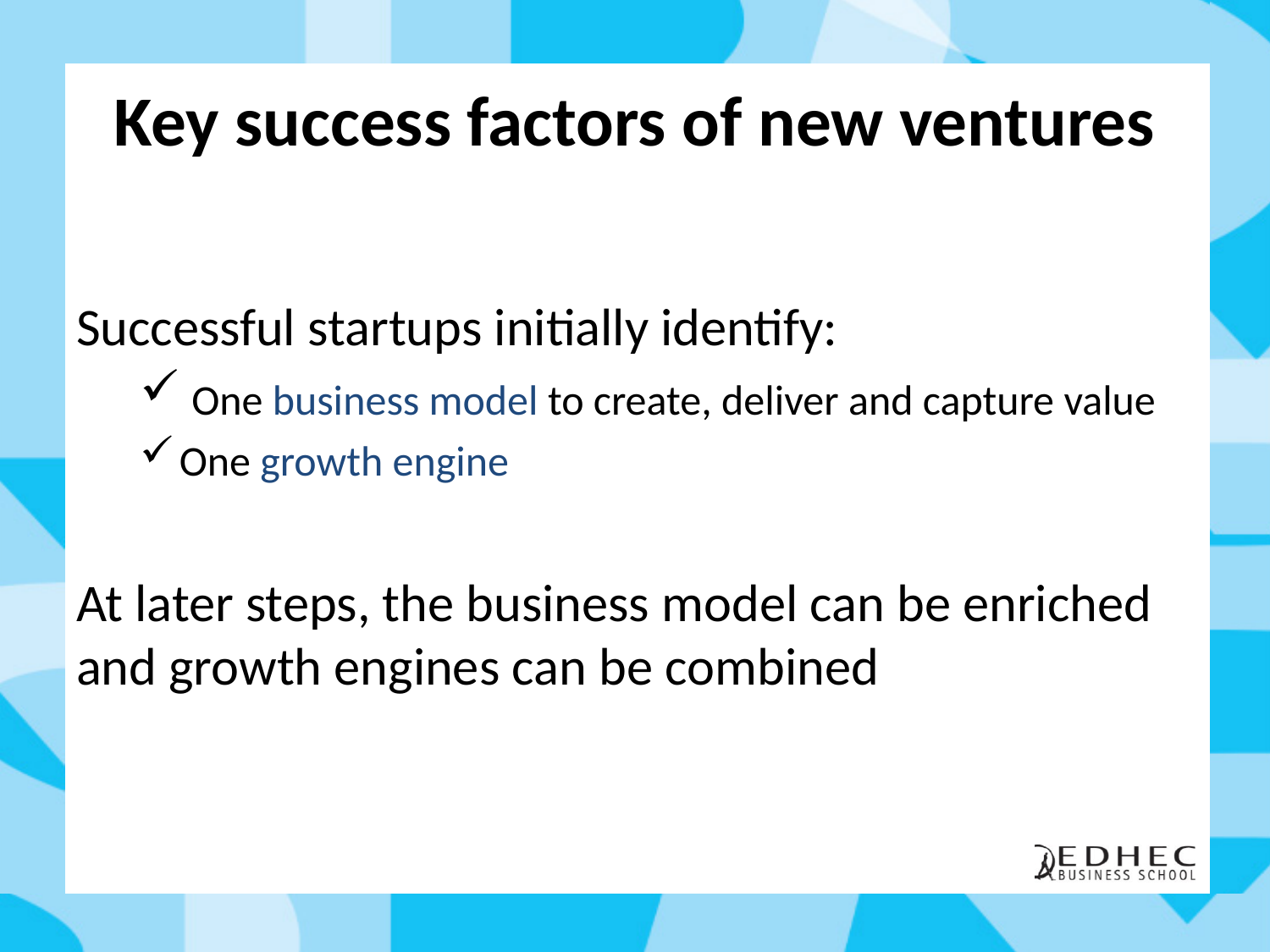

# Key success factors of new ventures
Successful startups initially identify:
 One business model to create, deliver and capture value
One growth engine

At later steps, the business model can be enriched and growth engines can be combined